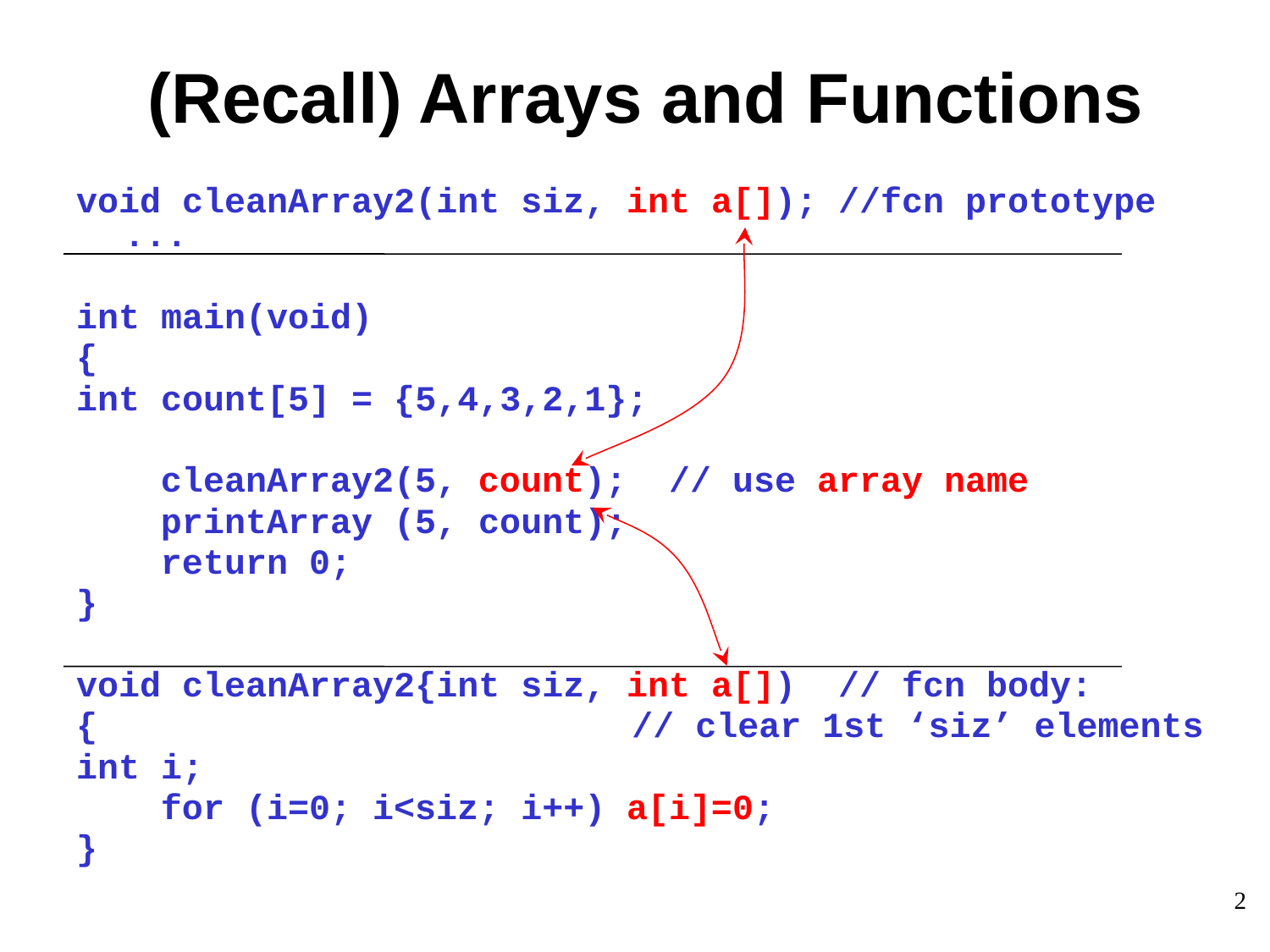

# (Recall) Arrays and Functions
void cleanArray2(int siz, int a[]); //fcn prototype
...

int main(void)
{
int count[5] = {5,4,3,2,1};

    cleanArray2(5, count);  // use array name
    printArray (5, count);
    return 0;
}

void cleanArray2{int siz, int a[])  // fcn body:
{					// clear 1st ‘siz’ elements
int i;
    for (i=0; i<siz; i++) a[i]=0;
}

2